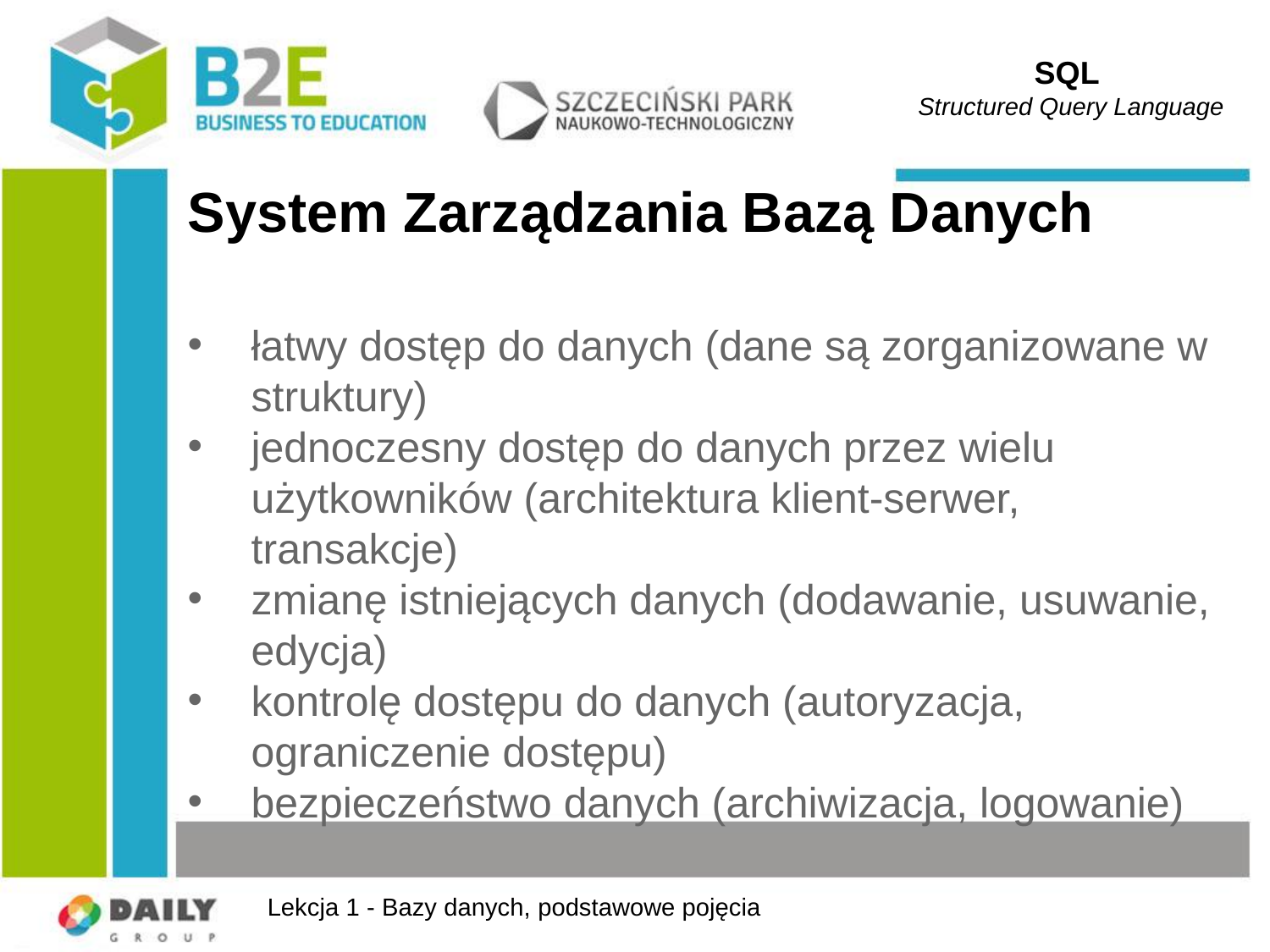

SQL
Structured Query Language
# System Zarządzania Bazą Danych
łatwy dostęp do danych (dane są zorganizowane w struktury)
jednoczesny dostęp do danych przez wielu użytkowników (architektura klient-serwer, transakcje)
zmianę istniejących danych (dodawanie, usuwanie, edycja)
kontrolę dostępu do danych (autoryzacja, ograniczenie dostępu)
bezpieczeństwo danych (archiwizacja, logowanie)
Lekcja 1 - Bazy danych, podstawowe pojęcia